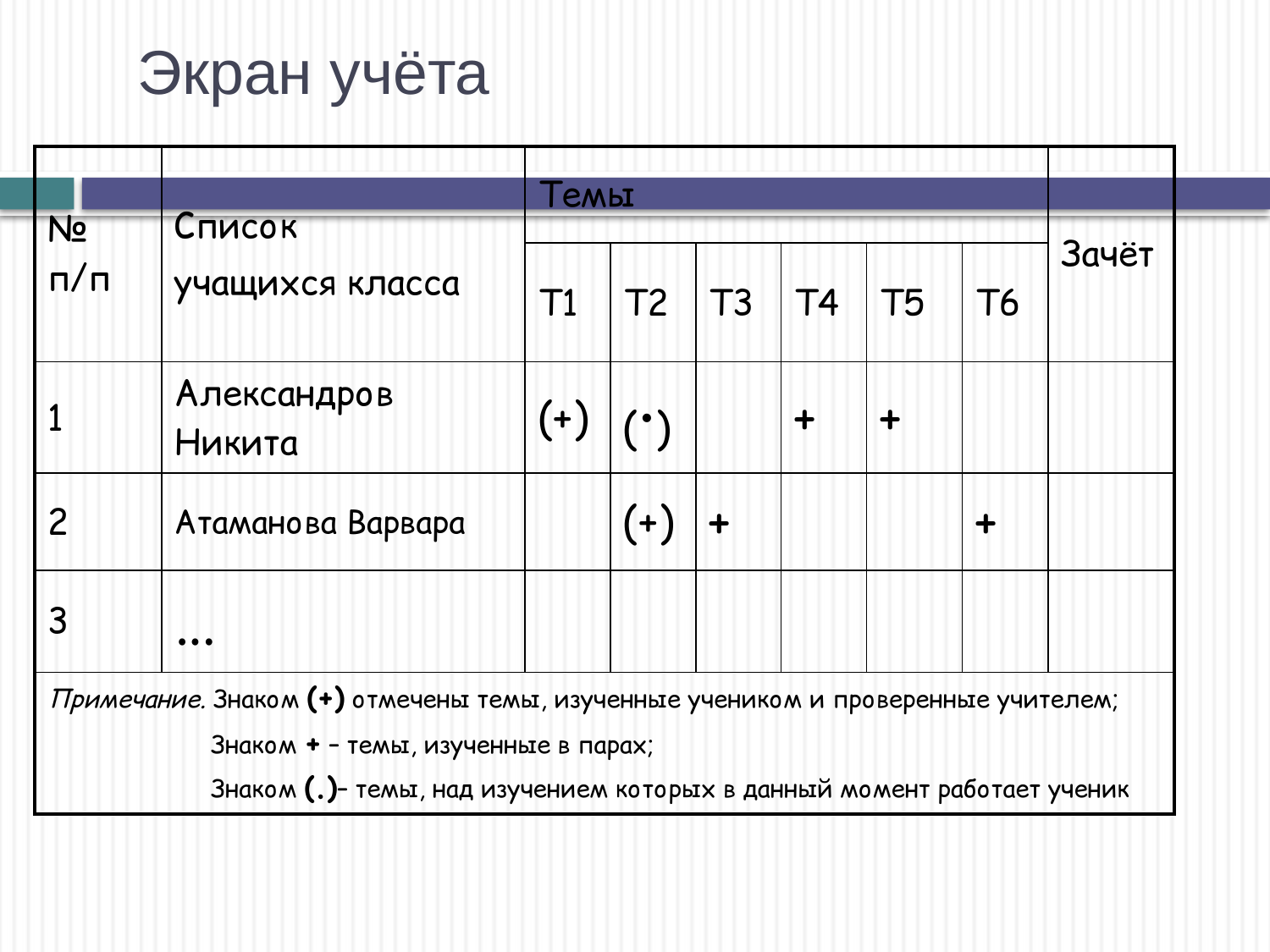

# Экран учёта
| № п/п | Список учащихся класса | Темы |  |  |  |  |  | Зачёт |
| --- | --- | --- | --- | --- | --- | --- | --- | --- |
|  |  | Т1 | Т2 | Т3 | Т4 | Т5 | Т6 |  |
| 1 | Александров Никита | (+) | (·) |  | + | + |  |  |
| 2 | Атаманова Варвара |  | (+) | + |  |  | + |  |
| 3 | … |  |  |  |  |  |  |  |
| Примечание. Знаком (+) отмечены темы, изученные учеником и проверенные учителем; Знаком + – темы, изученные в парах; Знаком (.)– темы, над изучением которых в данный момент работает ученик |  |  |  |  |  |  |  |  |